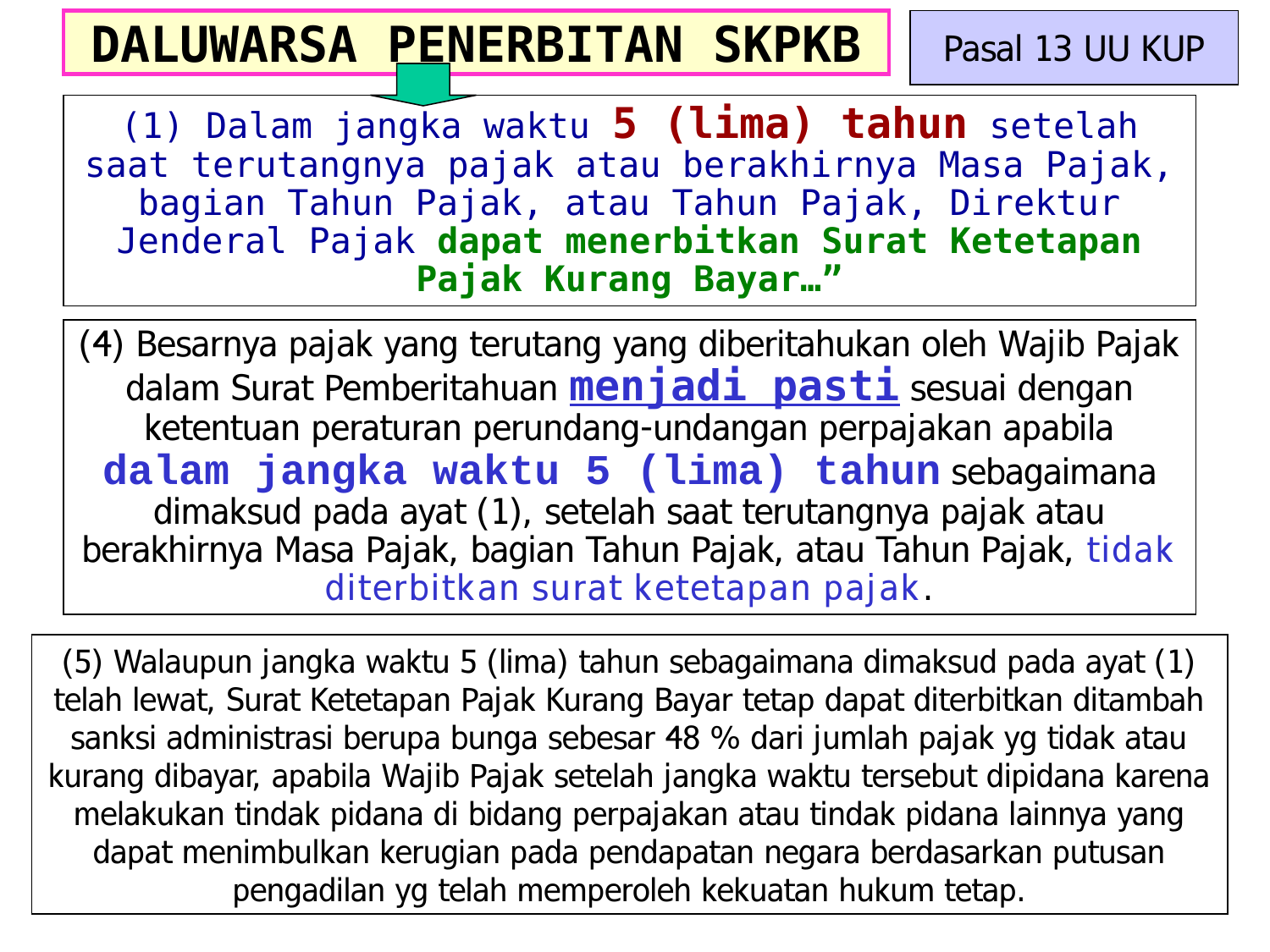

# DALUWARSA PENERBITAN SKPKB
Pasal 13 UU KUP

(1) Dalam jangka waktu 5 (lima) tahun setelah saat terutangnya pajak atau berakhirnya Masa Pajak, bagian Tahun Pajak, atau Tahun Pajak, Direktur Jenderal Pajak dapat menerbitkan Surat Ketetapan Pajak Kurang Bayar…”
(4) Besarnya pajak yang terutang yang diberitahukan oleh Wajib Pajak dalam Surat Pemberitahuan menjadi pasti sesuai dengan ketentuan peraturan perundang-undangan perpajakan apabila dalam jangka waktu 5 (lima) tahun sebagaimana dimaksud pada ayat (1), setelah saat terutangnya pajak atau berakhirnya Masa Pajak, bagian Tahun Pajak, atau Tahun Pajak, tidak diterbitkan surat ketetapan pajak.
(5) Walaupun jangka waktu 5 (lima) tahun sebagaimana dimaksud pada ayat (1) telah lewat, Surat Ketetapan Pajak Kurang Bayar tetap dapat diterbitkan ditambah sanksi administrasi berupa bunga sebesar 48 % dari jumlah pajak yg tidak atau kurang dibayar, apabila Wajib Pajak setelah jangka waktu tersebut dipidana karena melakukan tindak pidana di bidang perpajakan atau tindak pidana lainnya yang dapat menimbulkan kerugian pada pendapatan negara berdasarkan putusan pengadilan yg telah memperoleh kekuatan hukum tetap.